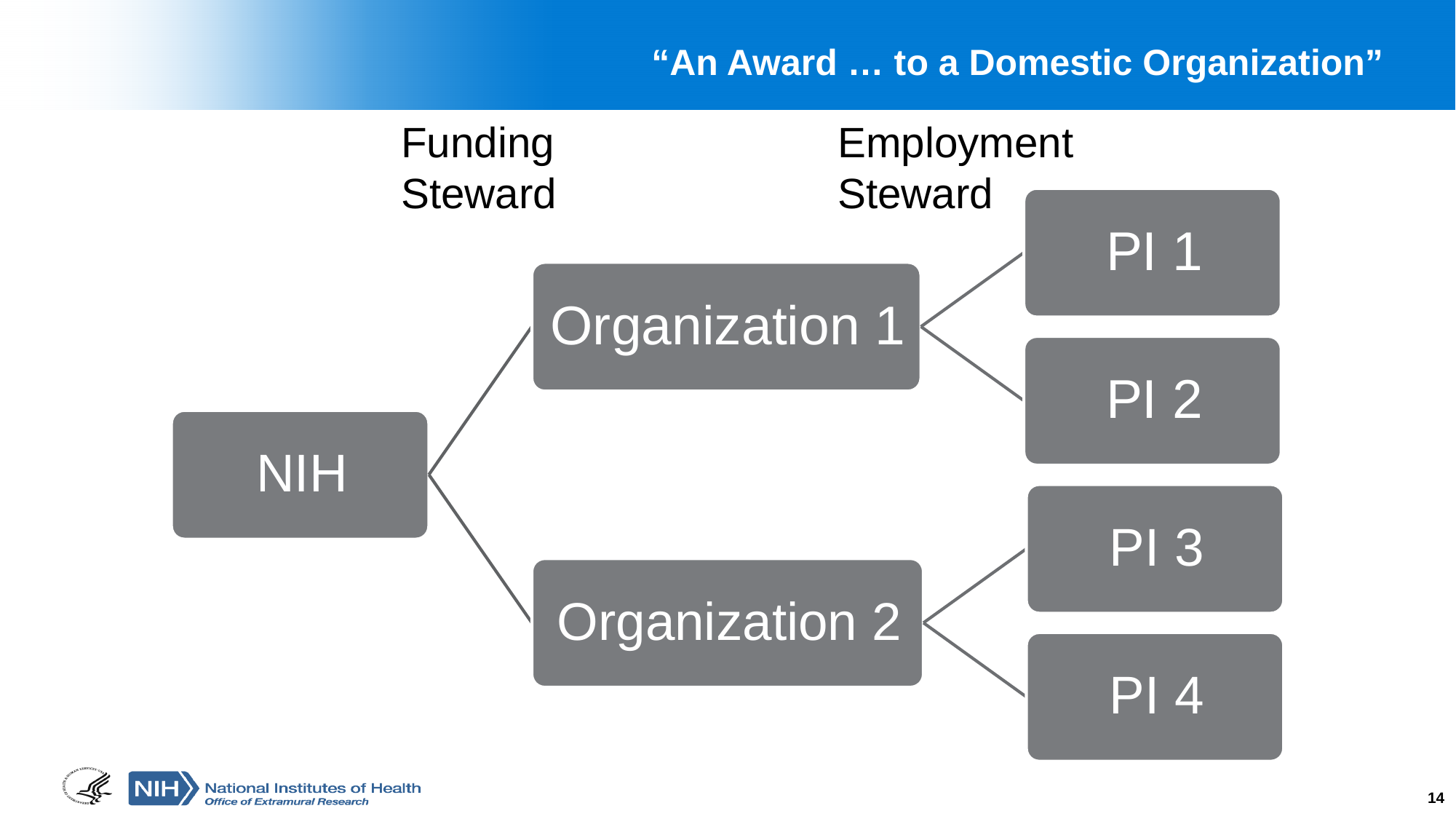

# “An Award … to a Domestic Organization”
Funding			Employment
Steward			Steward
NIH

Organization 1

PI 1

PI 2

Organization 2

PI 3

PI 4
14